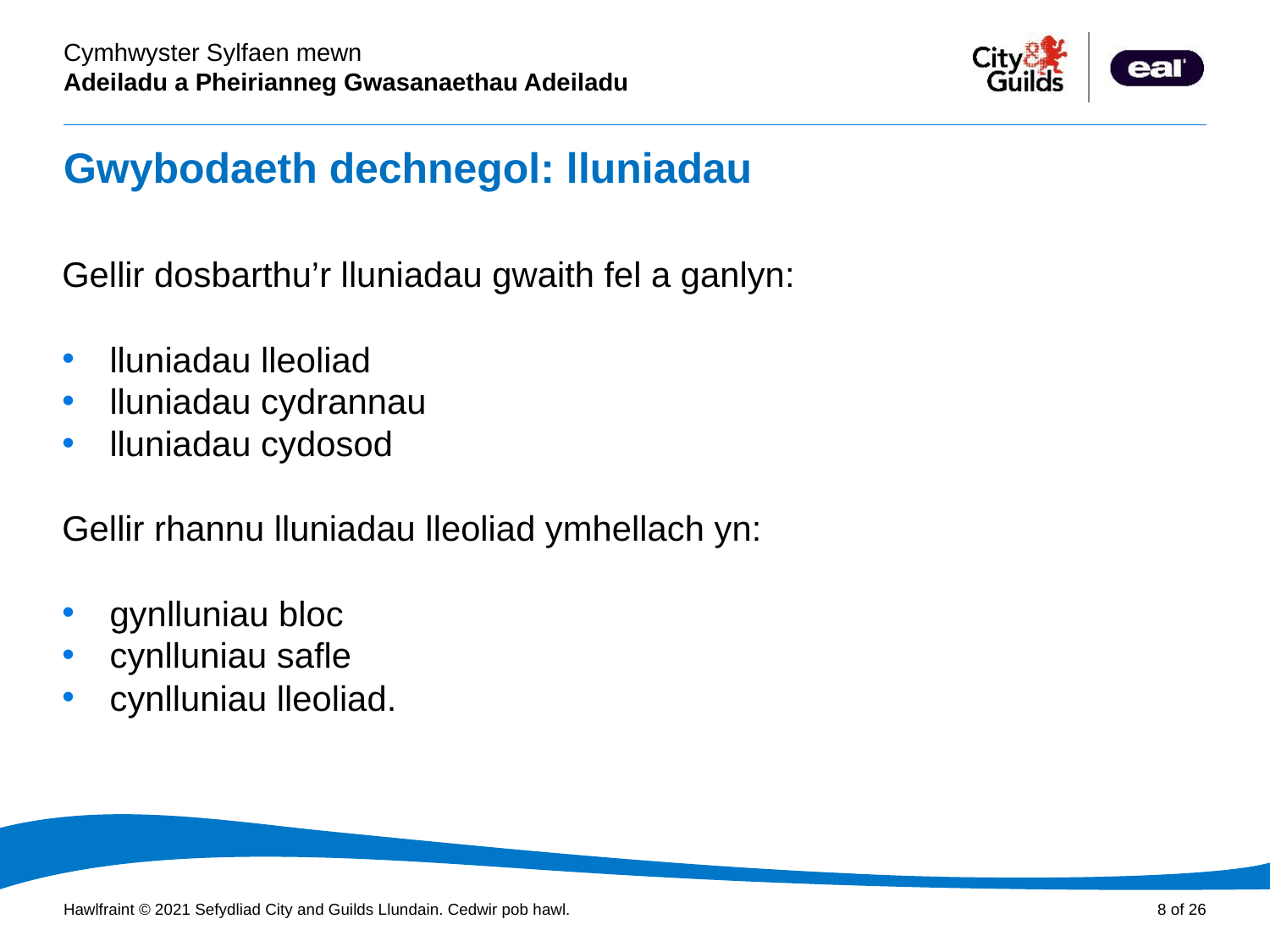

# Gwybodaeth dechnegol: lluniadau

Cyflwyniad PowerPoint
Gellir dosbarthu’r lluniadau gwaith fel a ganlyn:

lluniadau lleoliad
lluniadau cydrannau
lluniadau cydosod

Gellir rhannu lluniadau lleoliad ymhellach yn:

gynlluniau bloc
cynlluniau safle
cynlluniau lleoliad.